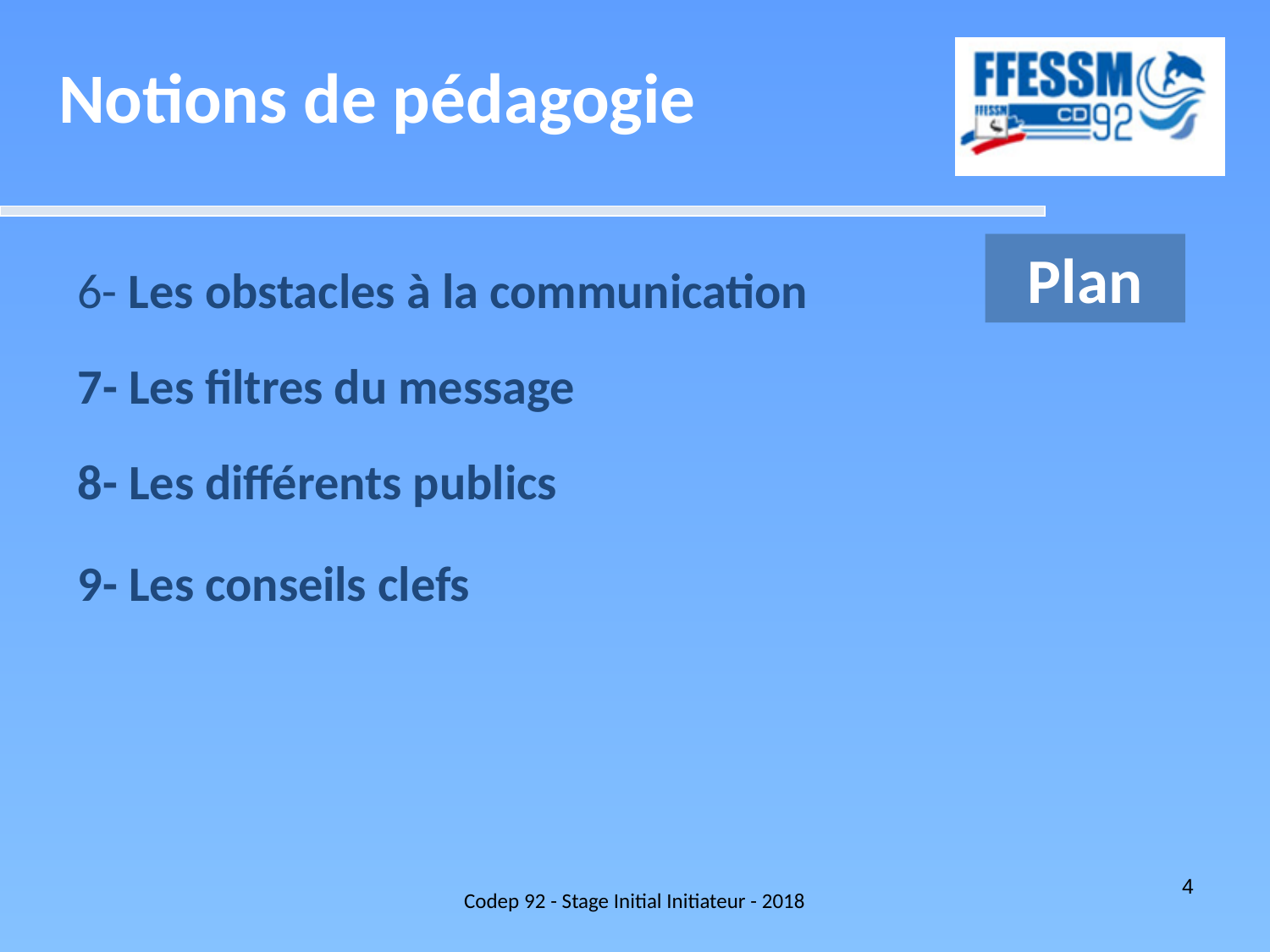

Notions de pédagogie
Plan
6- Les obstacles à la communication
7- Les filtres du message
8- Les différents publics
9- Les conseils clefs
Codep 92 - Stage Initial Initiateur - 2018
4